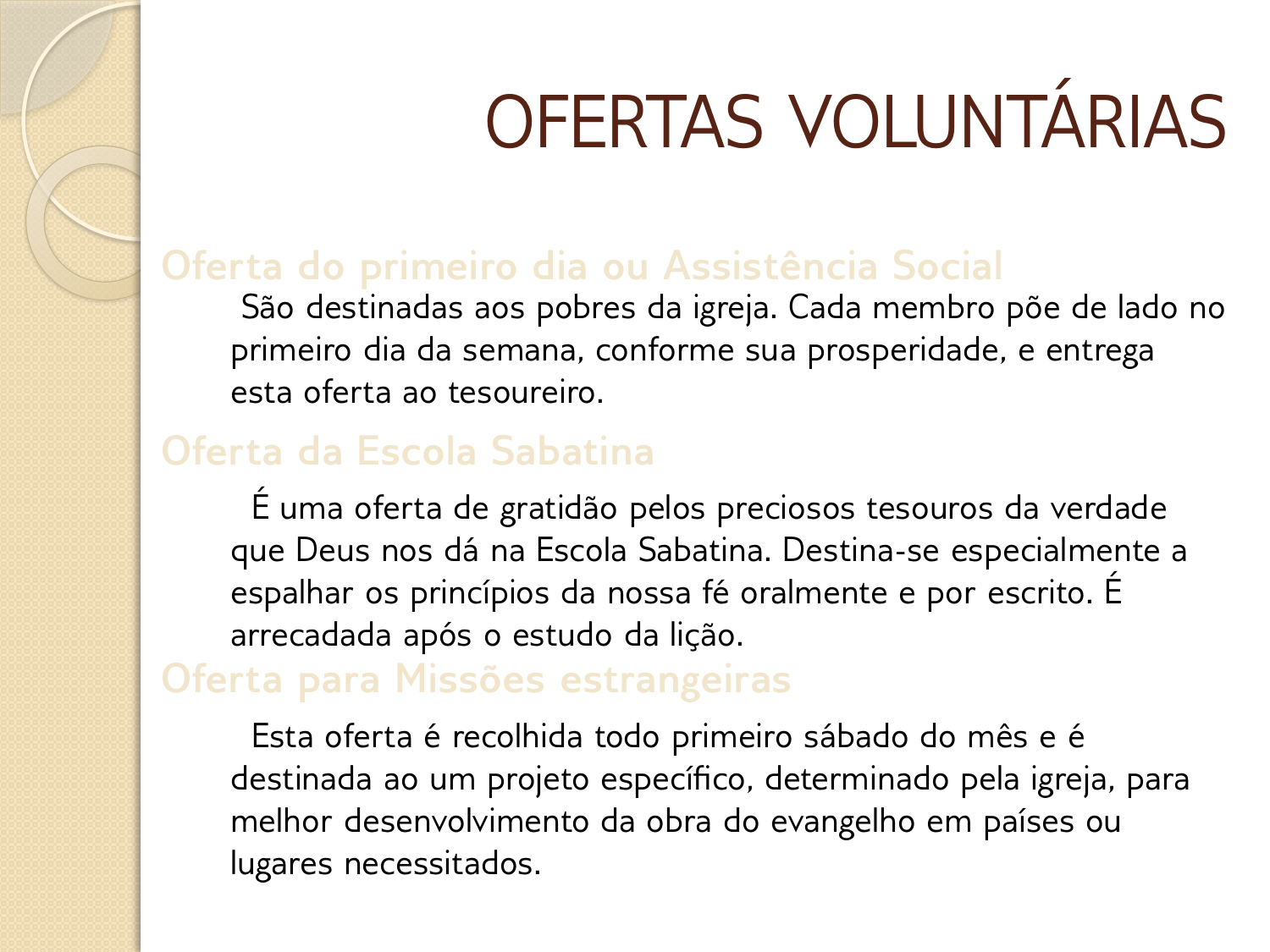

# OFERTAS VOLUNTÁRIAS
Oferta do primeiro dia ou Assistência Social
 São destinadas aos pobres da igreja. Cada membro põe de lado no primeiro dia da semana, conforme sua prosperidade, e entrega esta oferta ao tesoureiro.

Oferta da Escola Sabatina
  É uma oferta de gratidão pelos preciosos tesouros da verdade que Deus nos dá na Escola Sabatina. Destina-se especialmente a espalhar os princípios da nossa fé oralmente e por escrito. É arrecadada após o estudo da lição.
Oferta para Missões estrangeiras
  Esta oferta é recolhida todo primeiro sábado do mês e é destinada ao um projeto específico, determinado pela igreja, para melhor desenvolvimento da obra do evangelho em países ou lugares necessitados.